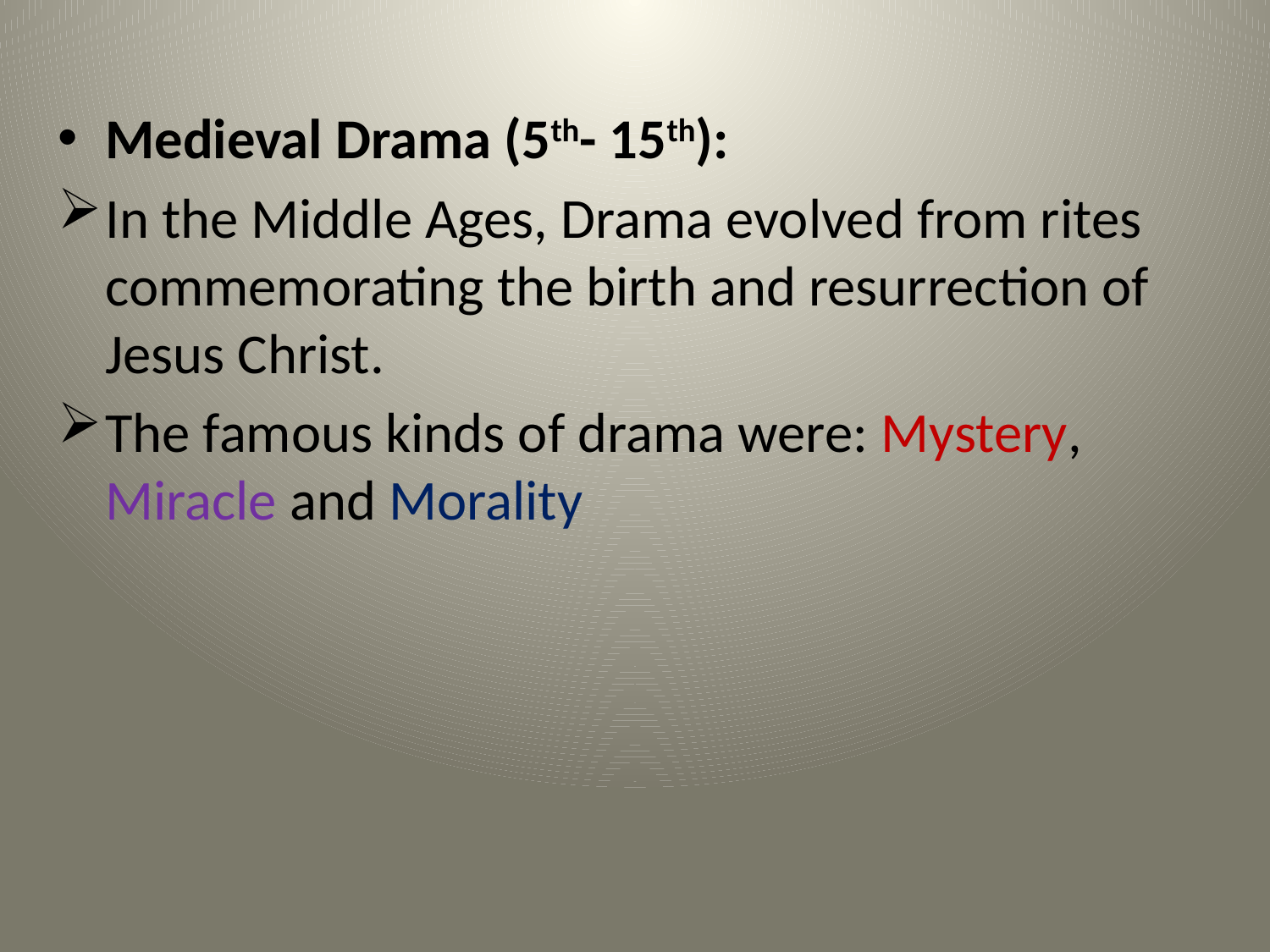

Medieval Drama (5th- 15th):
In the Middle Ages, Drama evolved from rites commemorating the birth and resurrection of Jesus Christ.
The famous kinds of drama were: Mystery, Miracle and Morality